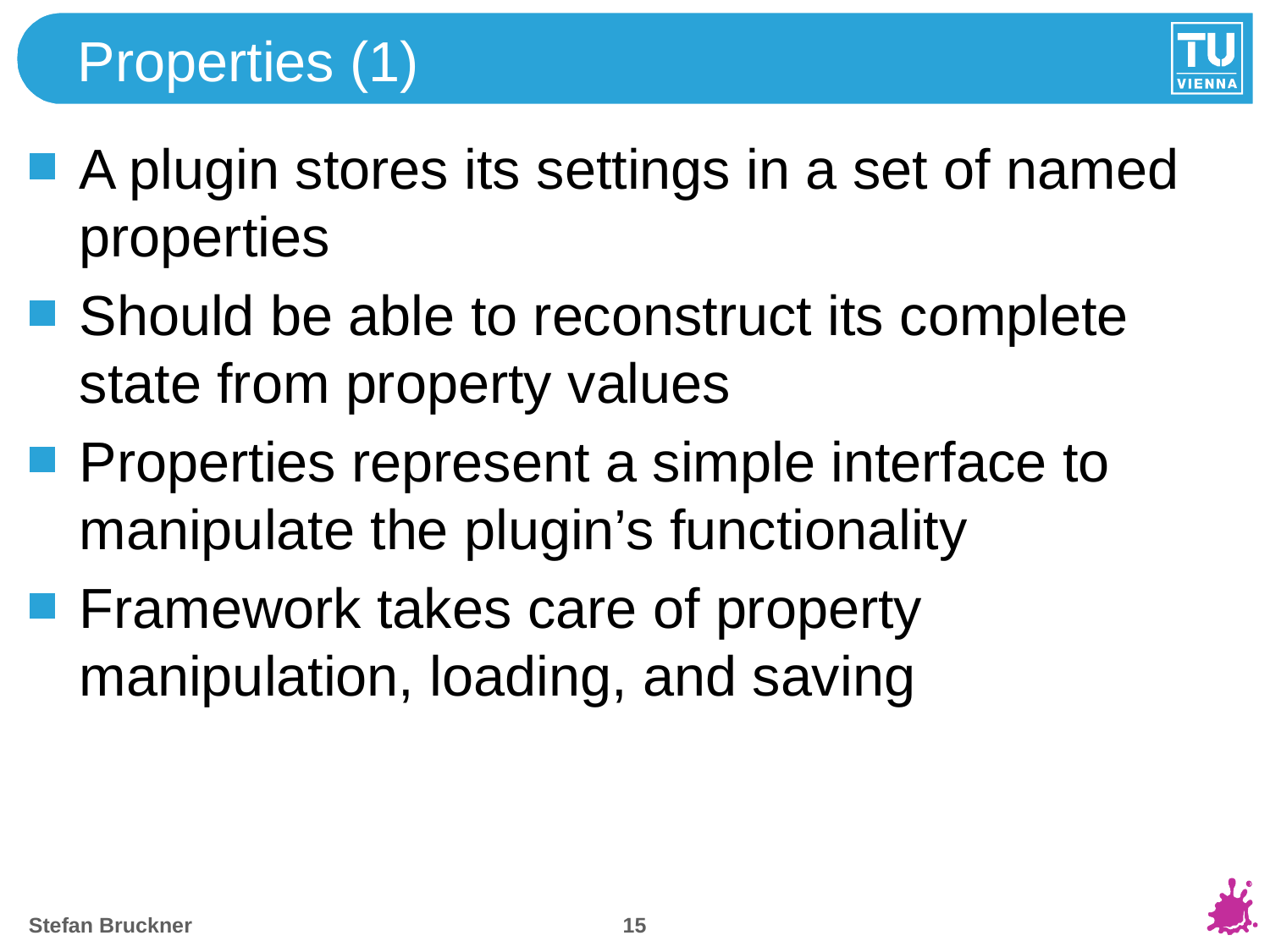

# Properties (1)
A plugin stores its settings in a set of named properties
Should be able to reconstruct its complete state from property values
Properties represent a simple interface to manipulate the plugin’s functionality
Framework takes care of property manipulation, loading, and saving

15
Stefan Bruckner